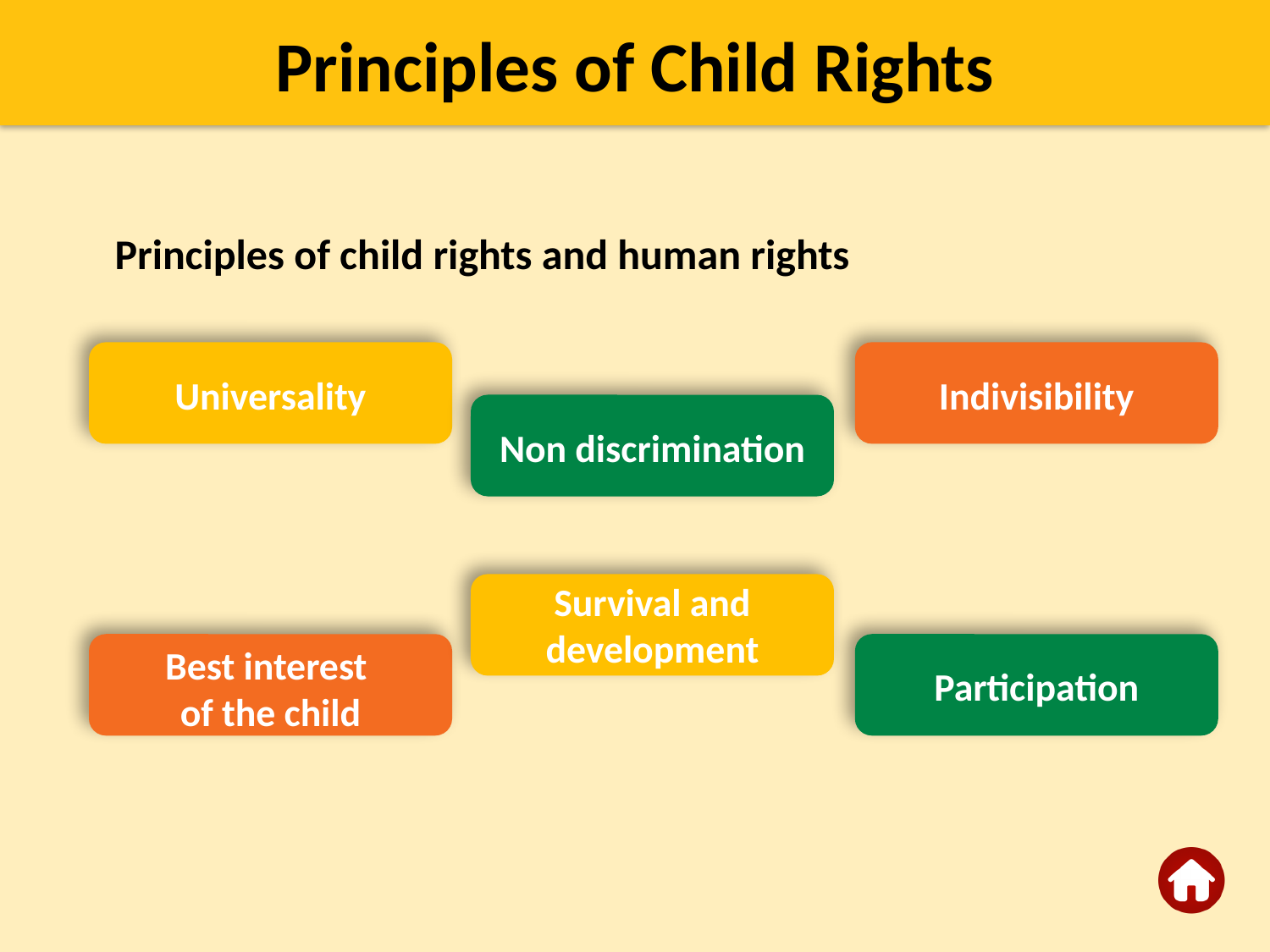

Principles of Child Rights
Principles of child rights and human rights

Universality
Indivisibility

Non discrimination
Survival and development

Best interest
of the child
Participation